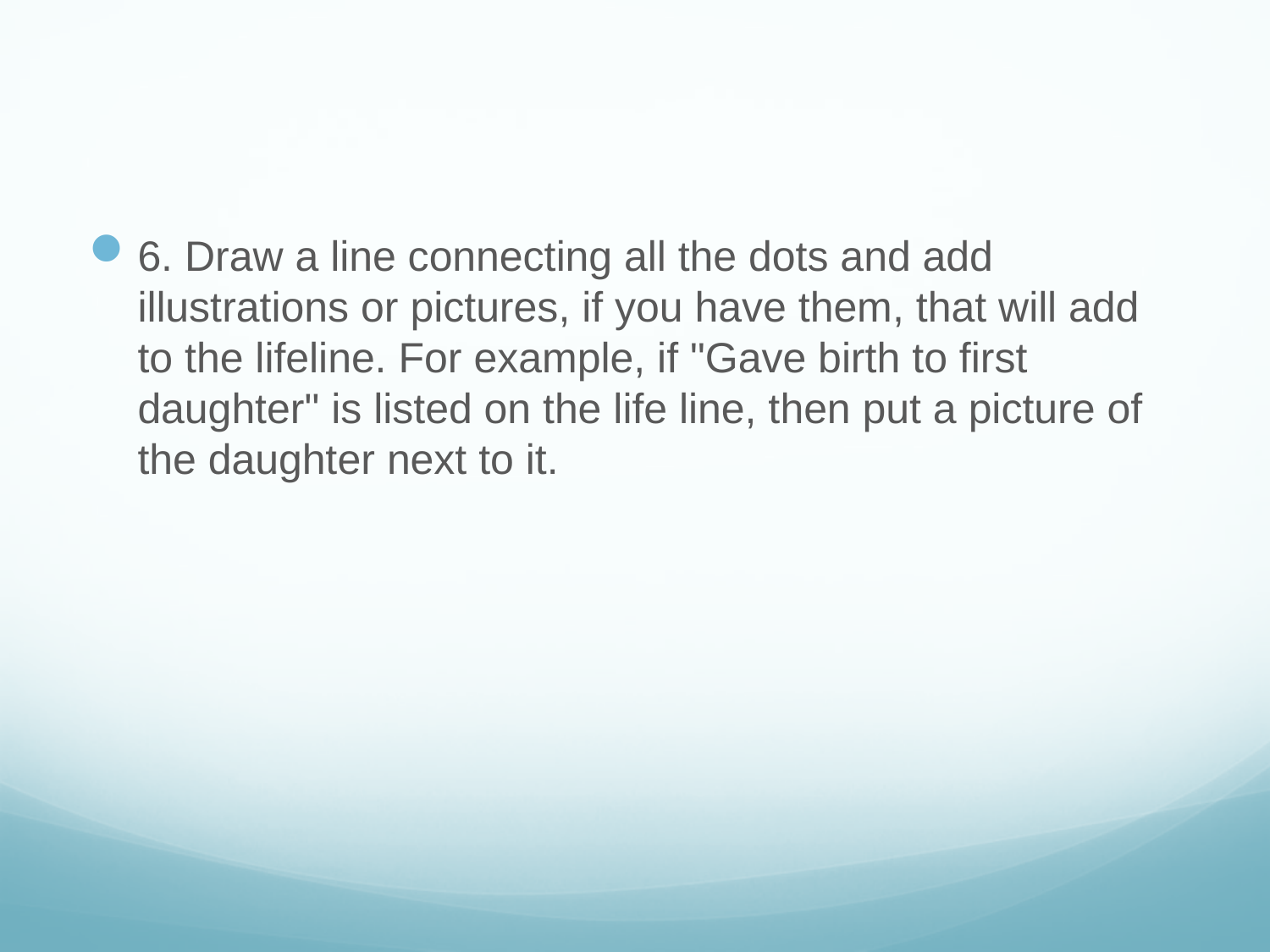

#
6. Draw a line connecting all the dots and add illustrations or pictures, if you have them, that will add to the lifeline. For example, if "Gave birth to first daughter" is listed on the life line, then put a picture of the daughter next to it.